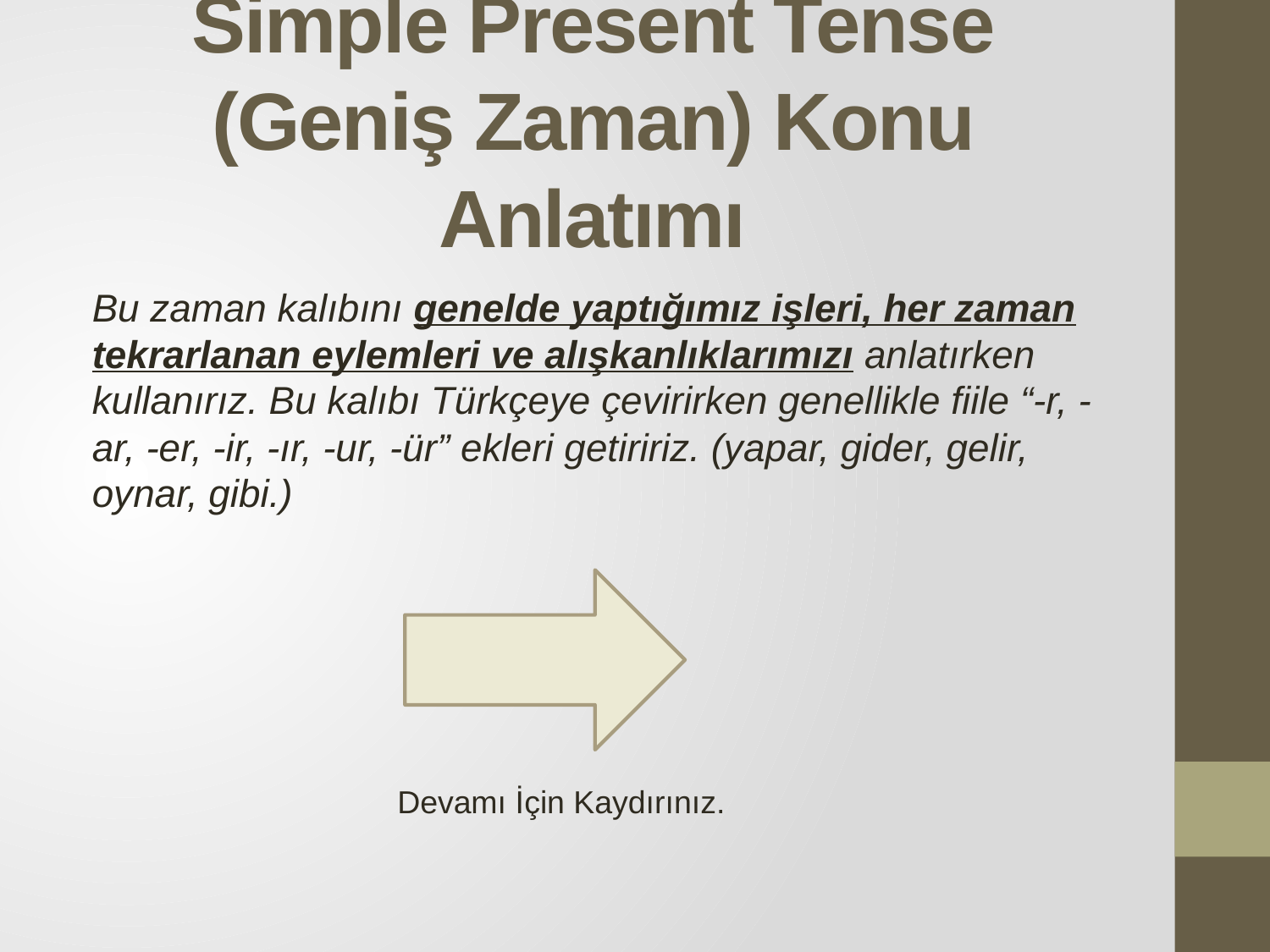

# Simple Present Tense (Geniş Zaman) Konu Anlatımı

Bu zaman kalıbını genelde yaptığımız işleri, her zaman tekrarlanan eylemleri ve alışkanlıklarımızı anlatırken kullanırız. Bu kalıbı Türkçeye çevirirken genellikle fiile “-r, -ar, -er, -ir, -ır, -ur, -ür” ekleri getiririz. (yapar, gider, gelir, oynar, gibi.)

Devamı İçin Kaydırınız.